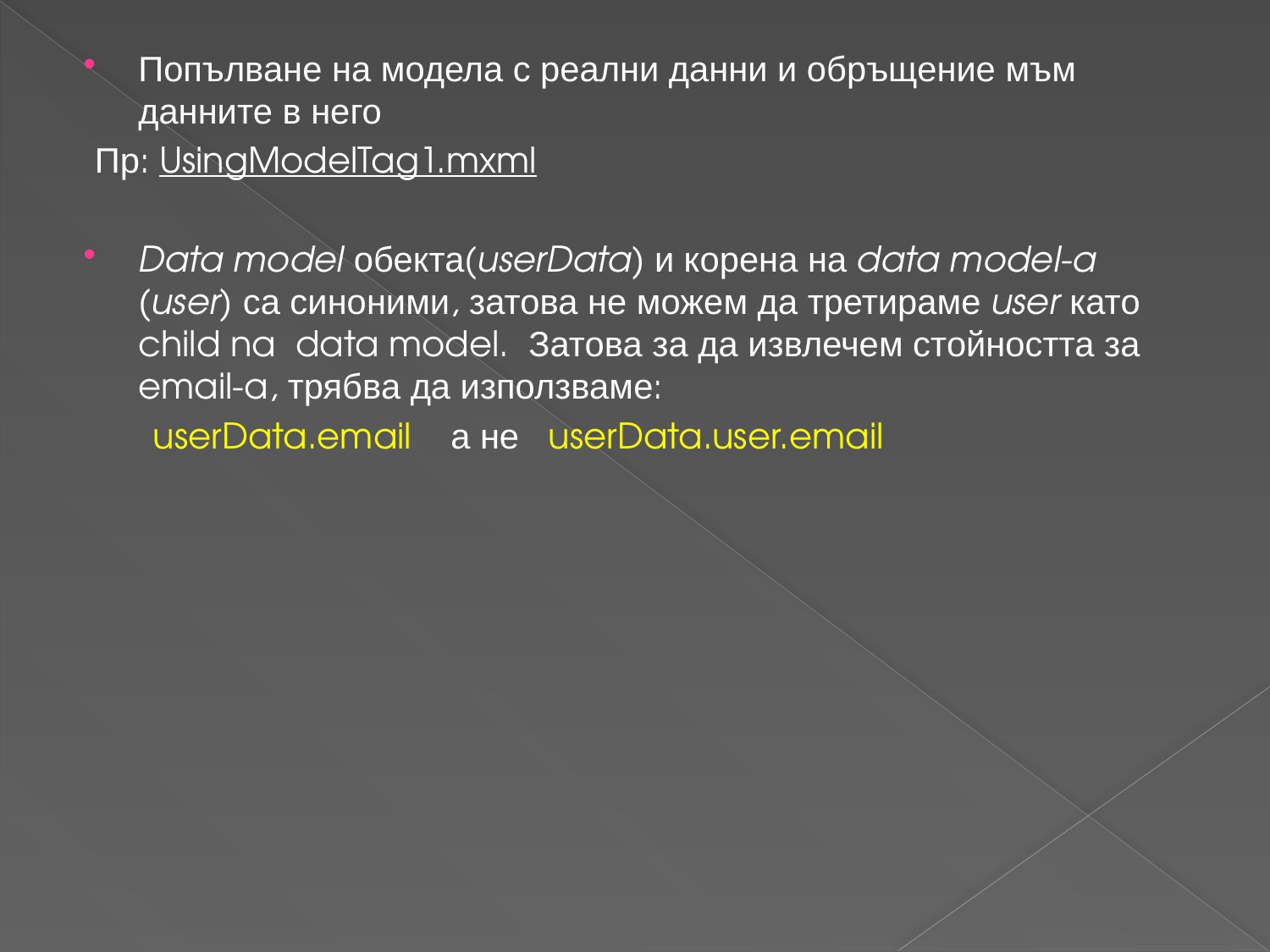

Попълване на модела с реални данни и обръщение мъм данните в него
 Пр: UsingModelTag1.mxml

Data model обекта(userData) и корена на data model-a (user) са синоними, затова не можем да третираме user като child na  data model.  Затова за да извлечем стойността за email-a, трябва да използваме:
       userData.email    а не   userData.user.email